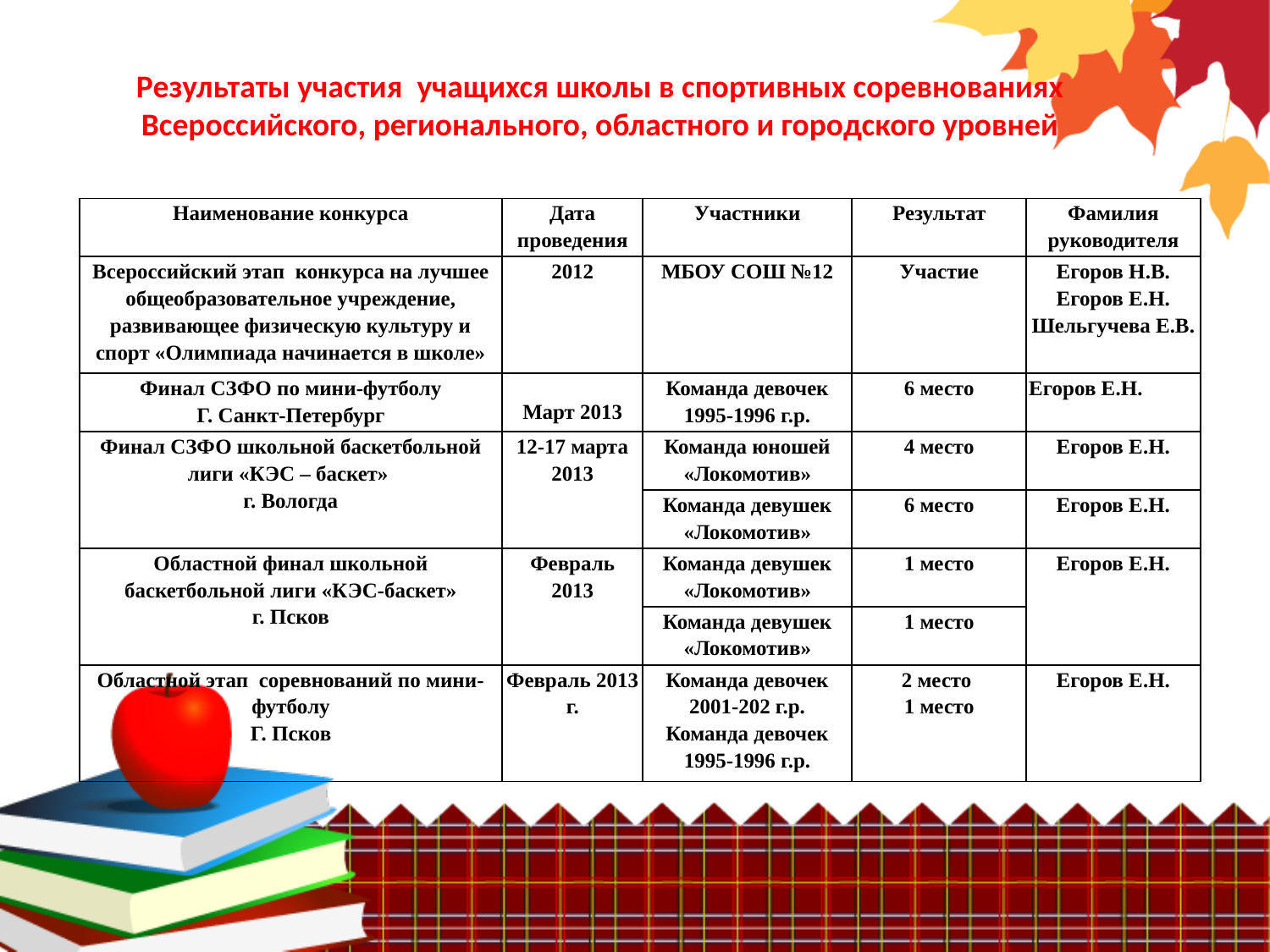

Результаты участия  учащихся школы в спортивных соревнованиях Всероссийского, регионального, областного и городского уровней
| Наименование конкурса | Дата проведения | Участники | Результат | Фамилия руководителя |
| --- | --- | --- | --- | --- |
| Всероссийский этап конкурса на лучшее общеобразовательное учреждение, развивающее физическую культуру и спорт «Олимпиада начинается в школе» | 2012 | МБОУ СОШ №12 | Участие | Егоров Н.В. Егоров Е.Н. Шельгучева Е.В. |
| Финал СЗФО по мини-футболу Г. Санкт-Петербург | Март 2013 | Команда девочек 1995-1996 г.р. | 6 место | Егоров Е.Н. |
| Финал СЗФО школьной баскетбольной лиги «КЭС – баскет» г. Вологда | 12-17 марта 2013 | Команда юношей «Локомотив» | 4 место | Егоров Е.Н. |
|  |  | Команда девушек «Локомотив» | 6 место | Егоров Е.Н. |
| Областной финал школьной баскетбольной лиги «КЭС-баскет» г. Псков | Февраль 2013 | Команда девушек «Локомотив» | 1 место | Егоров Е.Н. |
|  |  | Команда девушек «Локомотив» | 1 место |  |
| Областной этап соревнований по мини-футболу Г. Псков | Февраль 2013 г. | Команда девочек 2001-202 г.р. Команда девочек 1995-1996 г.р. | 2 место 1 место | Егоров Е.Н. |